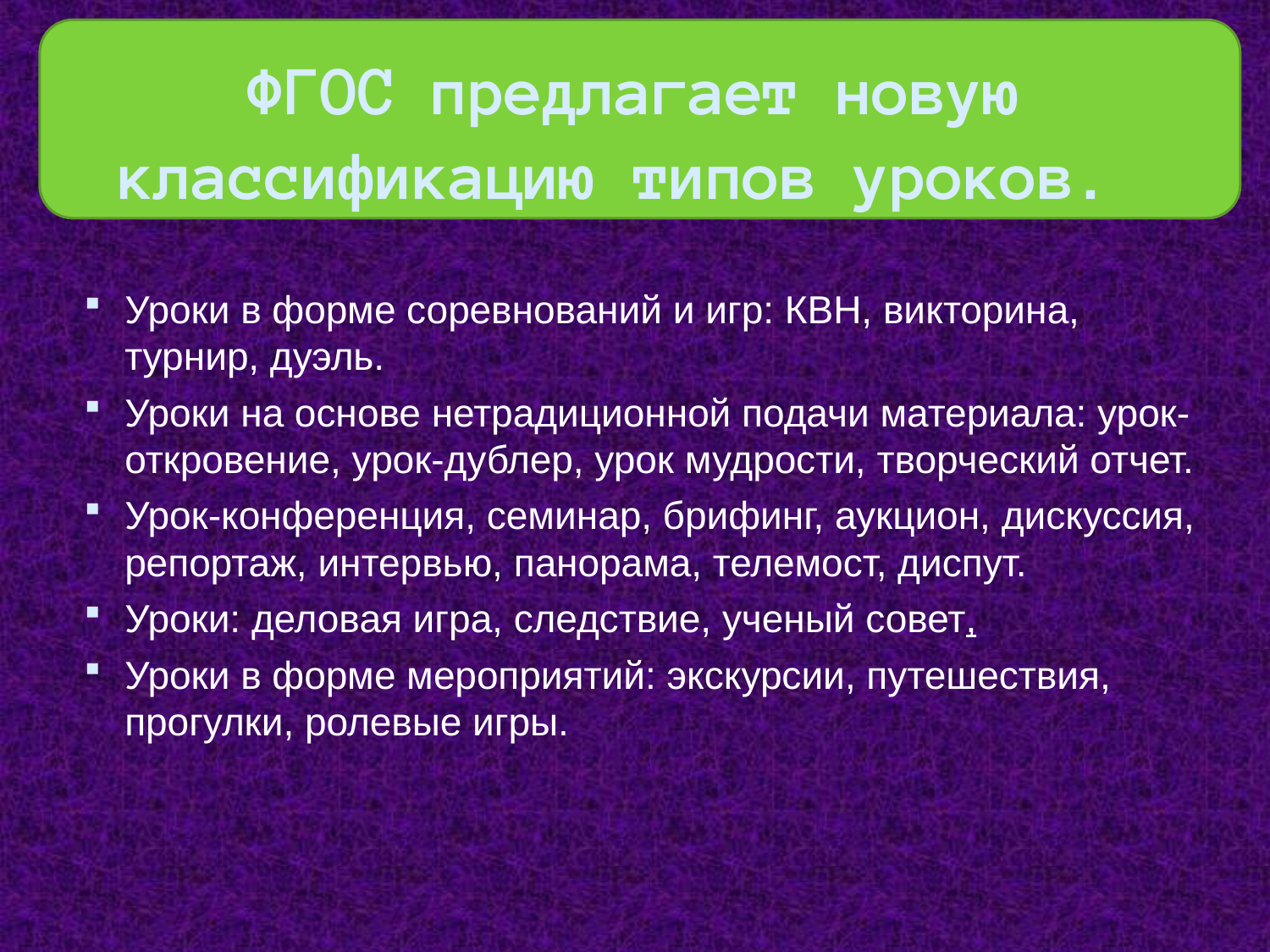

# ФГОС предлагает новую классификацию типов уроков.

Уроки в форме соревнований и игр: КВН, викторина, турнир, дуэль.
Уроки на основе нетрадиционной подачи материала: урок-откровение, урок-дублер, урок мудрости, творческий отчет.
Урок-конференция, семинар, брифинг, аукцион, дискуссия, репортаж, интервью, панорама, телемост, диспут.
Уроки: деловая игра, следствие, ученый совет,
Уроки в форме мероприятий: экскурсии, путешествия, прогулки, ролевые игры.